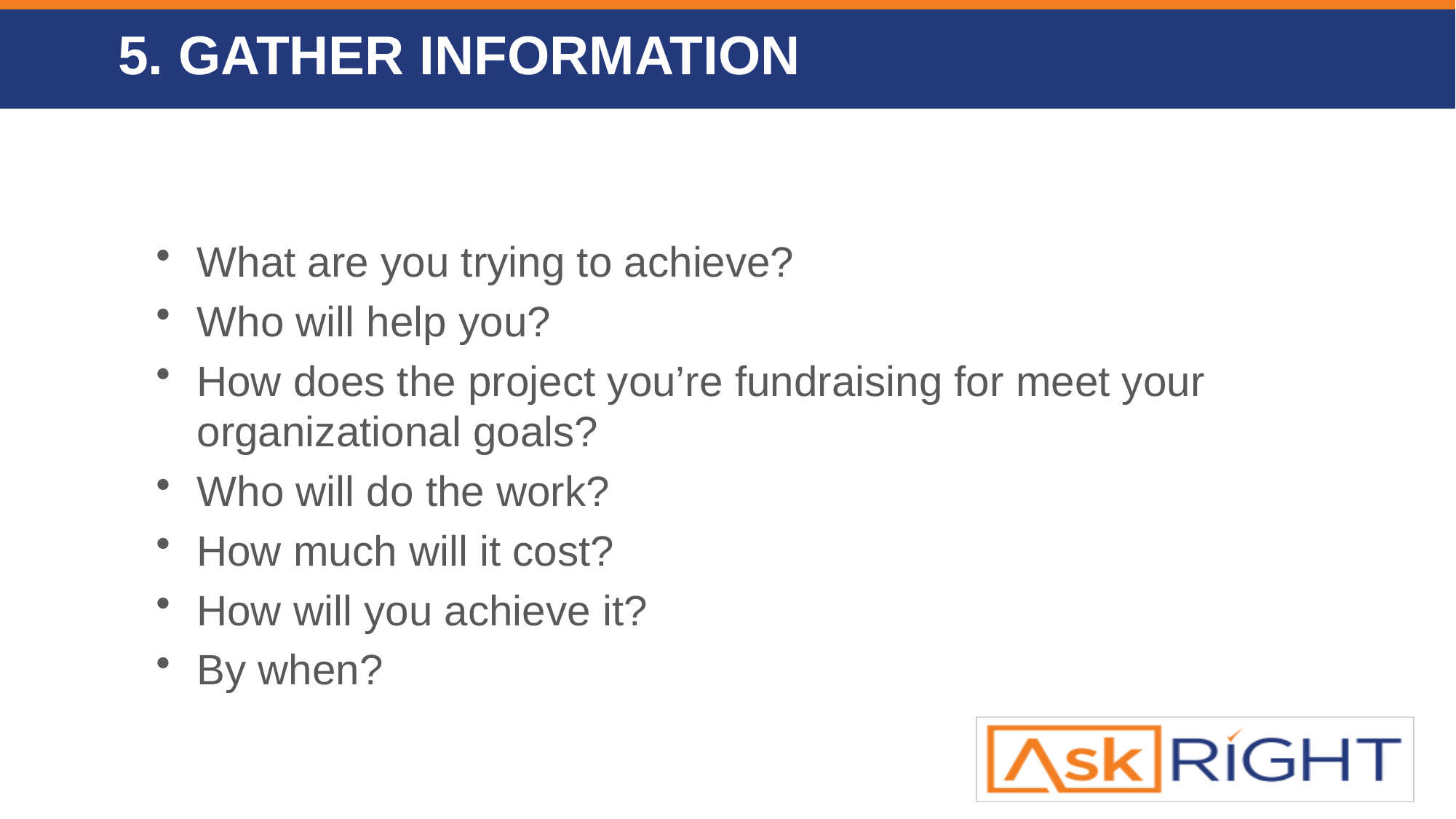

# 5. GATHER INFORMATION
What are you trying to achieve?
Who will help you?
How does the project you’re fundraising for meet your organizational goals?
Who will do the work?
How much will it cost?
How will you achieve it?
By when?